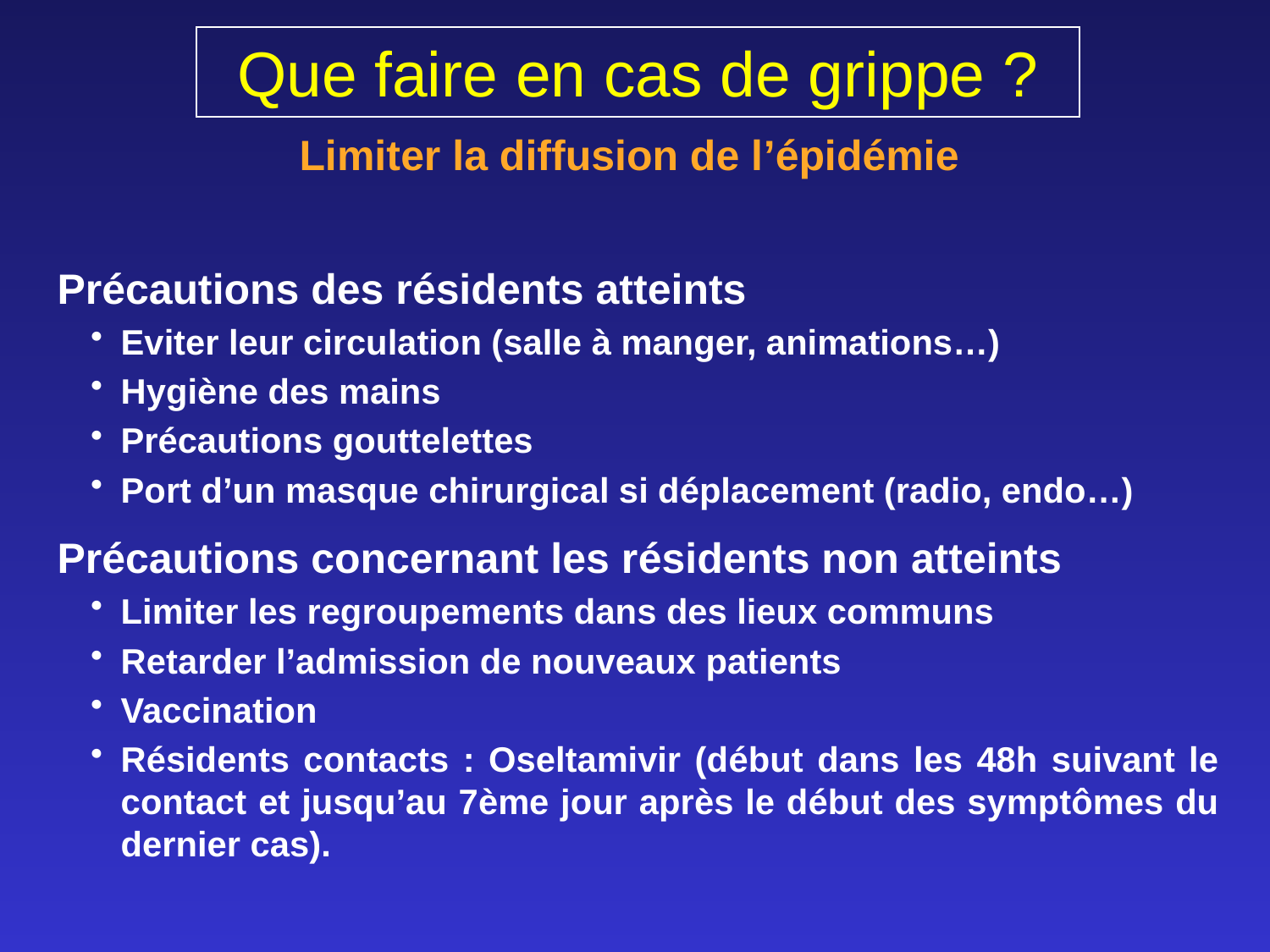

# Que faire en cas de grippe ?
Limiter la diffusion de l’épidémie
Précautions des résidents atteints
Eviter leur circulation (salle à manger, animations…)
Hygiène des mains
Précautions gouttelettes
Port d’un masque chirurgical si déplacement (radio, endo…)
Précautions concernant les résidents non atteints
Limiter les regroupements dans des lieux communs
Retarder l’admission de nouveaux patients
Vaccination
Résidents contacts : Oseltamivir (début dans les 48h suivant le contact et jusqu’au 7ème jour après le début des symptômes du dernier cas).